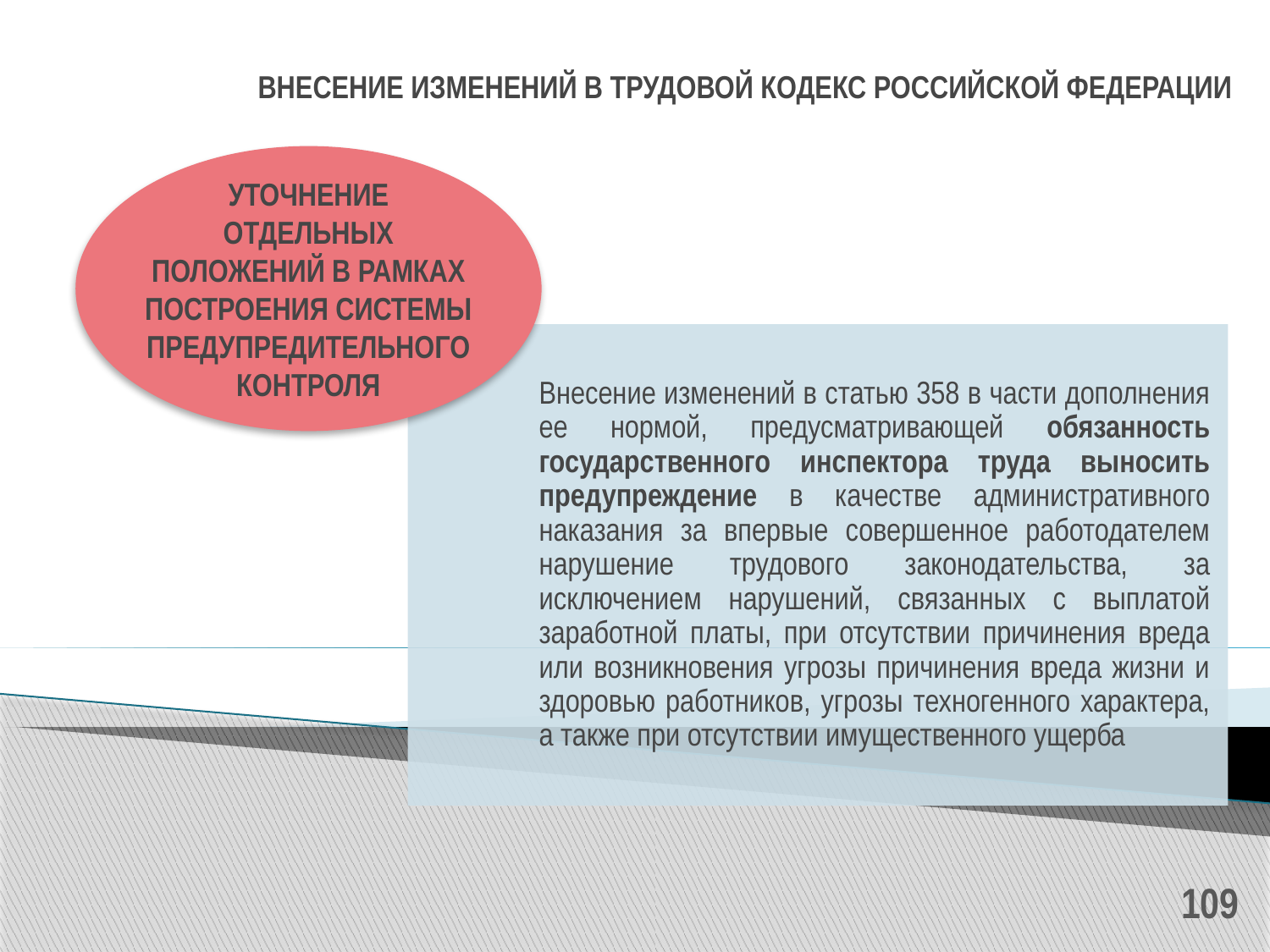

# ВНЕСЕНИЕ ИЗМЕНЕНИЙ В ТРУДОВОЙ КОДЕКС РОССИЙСКОЙ ФЕДЕРАЦИИ
Внесение изменений в статью 358 в части дополнения ее нормой, предусматривающей обязанность государственного инспектора труда выносить предупреждение в качестве административного наказания за впервые совершенное работодателем нарушение трудового законодательства, за исключением нарушений, связанных с выплатой заработной платы, при отсутствии причинения вреда или возникновения угрозы причинения вреда жизни и здоровью работников, угрозы техногенного характера, а также при отсутствии имущественного ущерба
УТОЧНЕНИЕ ОТДЕЛЬНЫХ ПОЛОЖЕНИЙ В РАМКАХ ПОСТРОЕНИЯ СИСТЕМЫ ПРЕДУПРЕДИТЕЛЬНОГО КОНТРОЛЯ
109